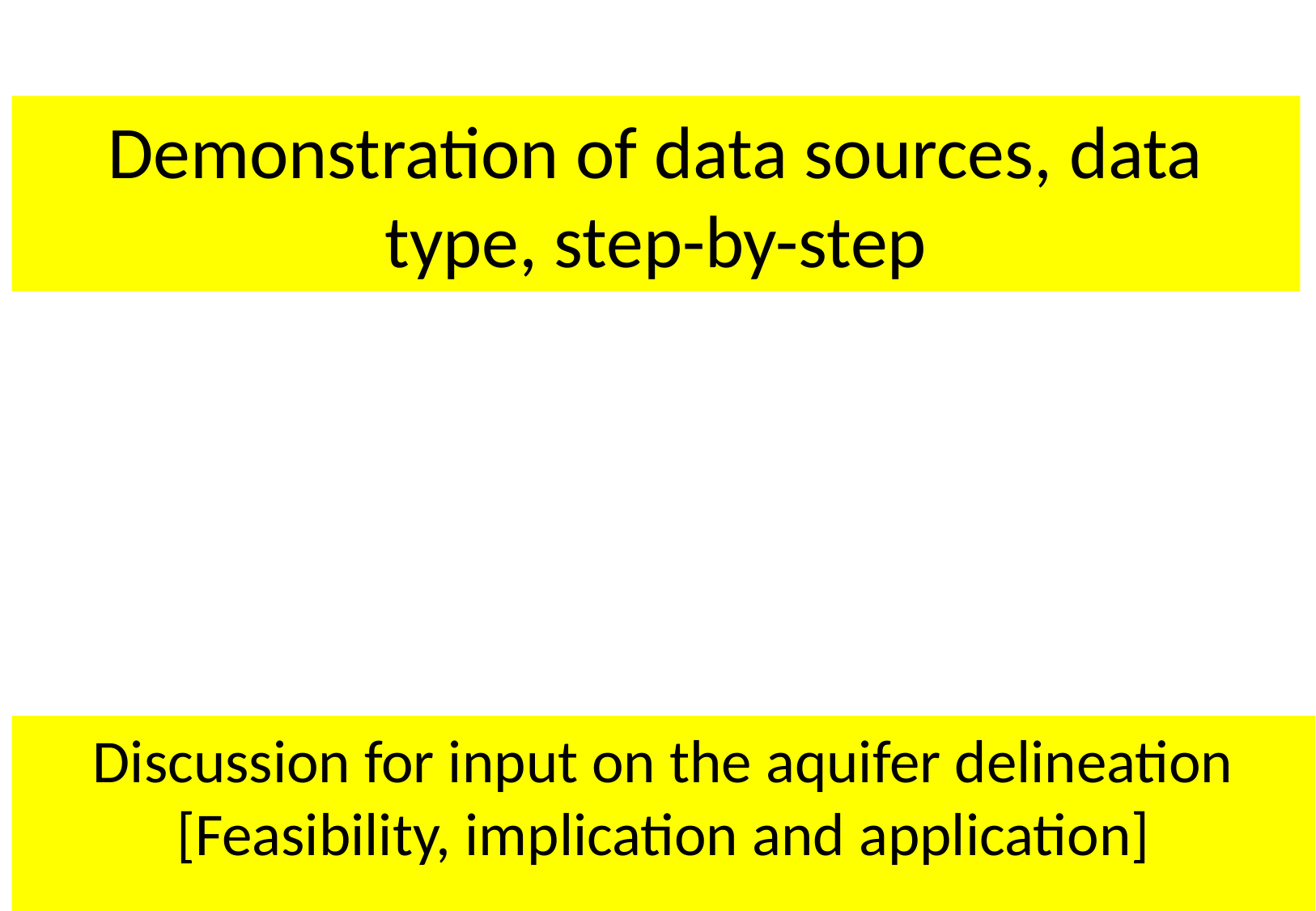

# Demonstration of data sources, data type, step-by-step
Discussion for input on the aquifer delineation [Feasibility, implication and application]